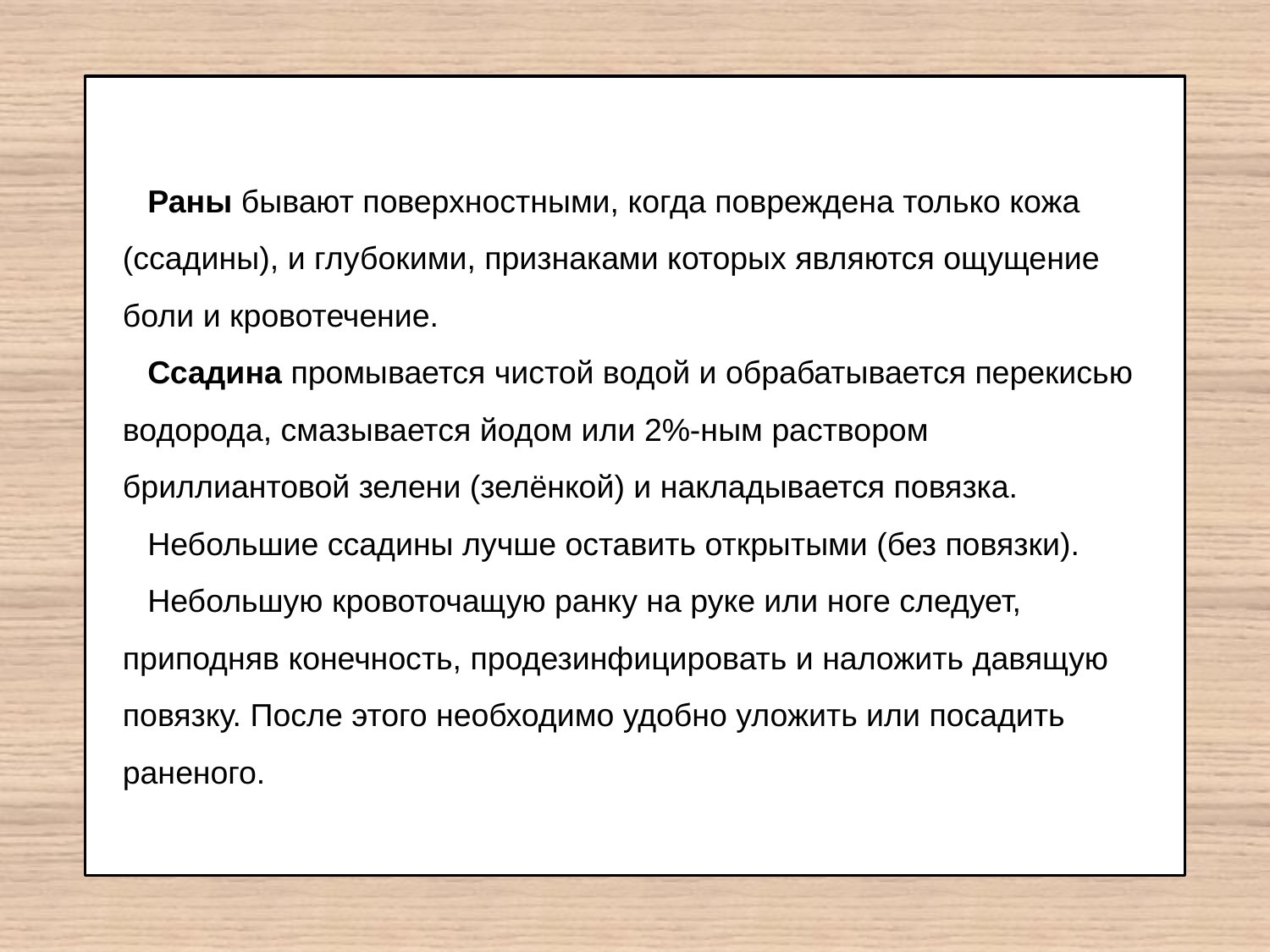

Раны бывают поверхностными, когда повреждена только кожа (ссадины), и глубокими, признаками которых являются ощущение боли и кровотечение.
Ссадина промывается чистой водой и обрабатывается перекисью водорода, смазывается йодом или 2%-ным раствором бриллиантовой зелени (зелёнкой) и накладывается повязка.
Небольшие ссадины лучше оставить открытыми (без повязки).
Небольшую кровоточащую ранку на руке или ноге следует, приподняв конечность, продезинфицировать и наложить давящую повязку. После этого необходимо удобно уложить или посадить раненого.